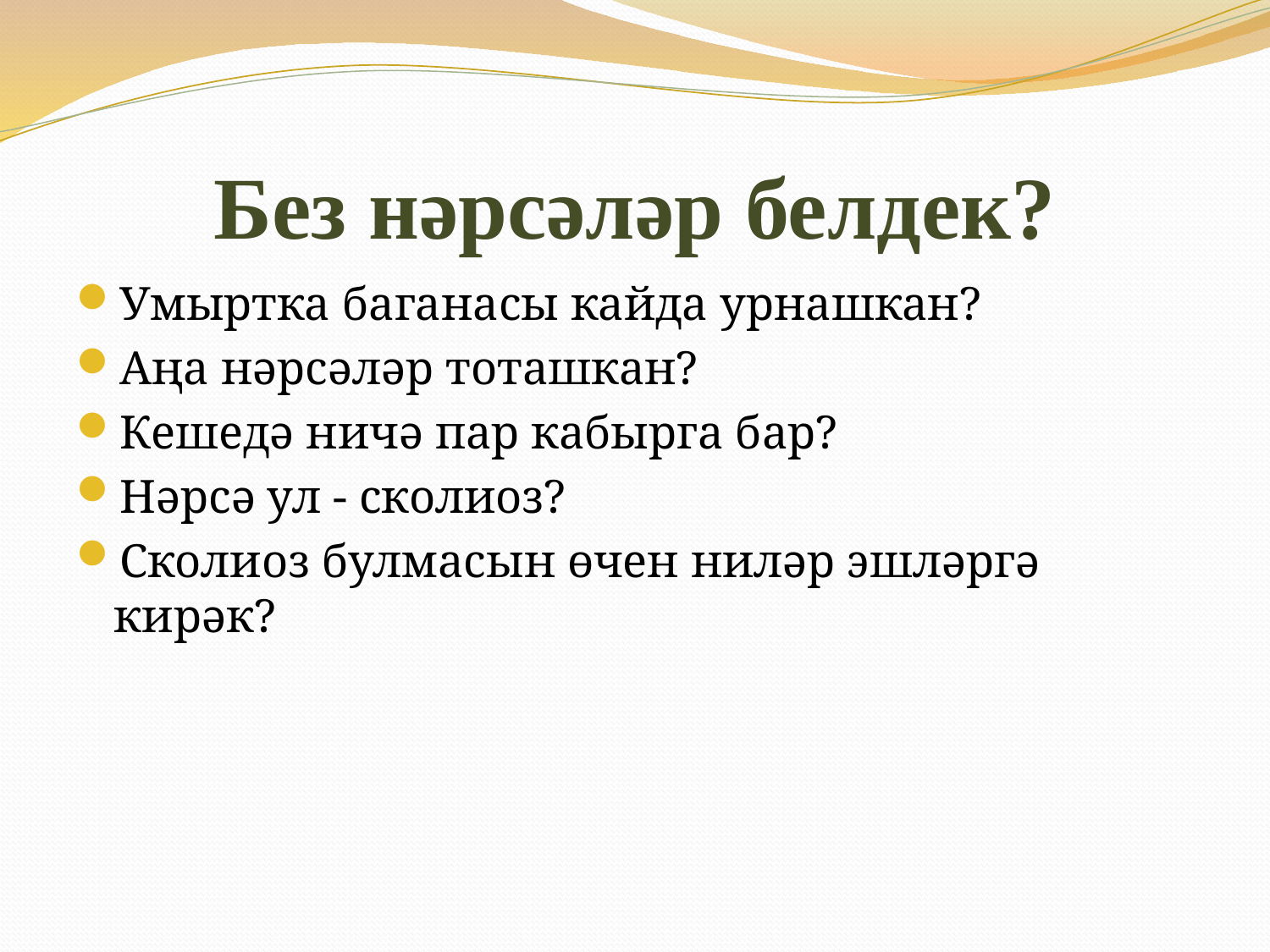

# Без нәрсәләр белдек?
Умыртка баганасы кайда урнашкан?
Аңа нәрсәләр тоташкан?
Кешедә ничә пар кабырга бар?
Нәрсә ул - сколиоз?
Сколиоз булмасын өчен ниләр эшләргә кирәк?